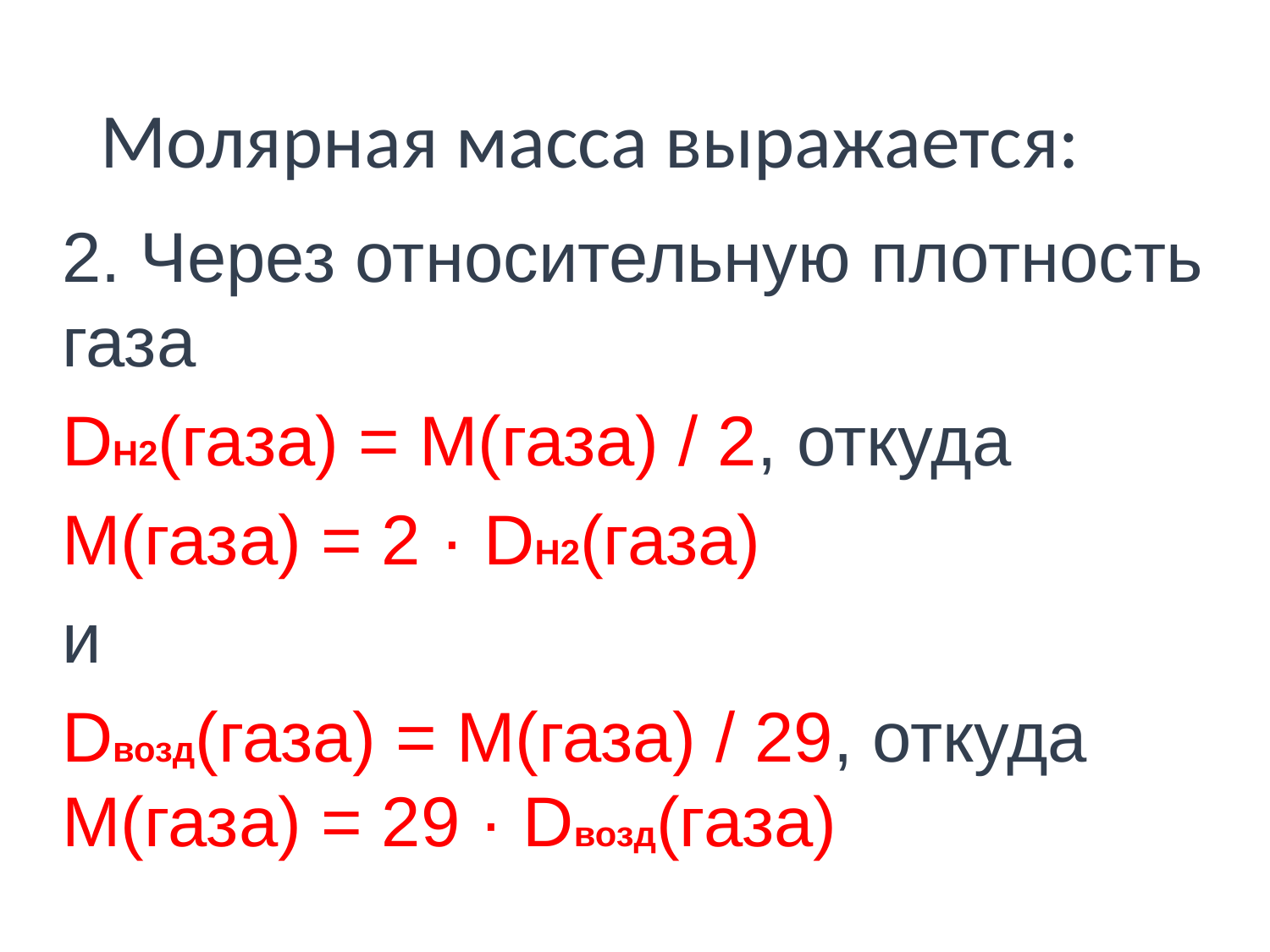

# Молярная масса выражается:
2. Через относительную плотность газа
DH2(газа) = M(газа) / 2, откуда
M(газа) = 2 · DH2(газа)
и
Dвозд(газа) = M(газа) / 29, откуда
M(газа) = 29 · Dвозд(газа)